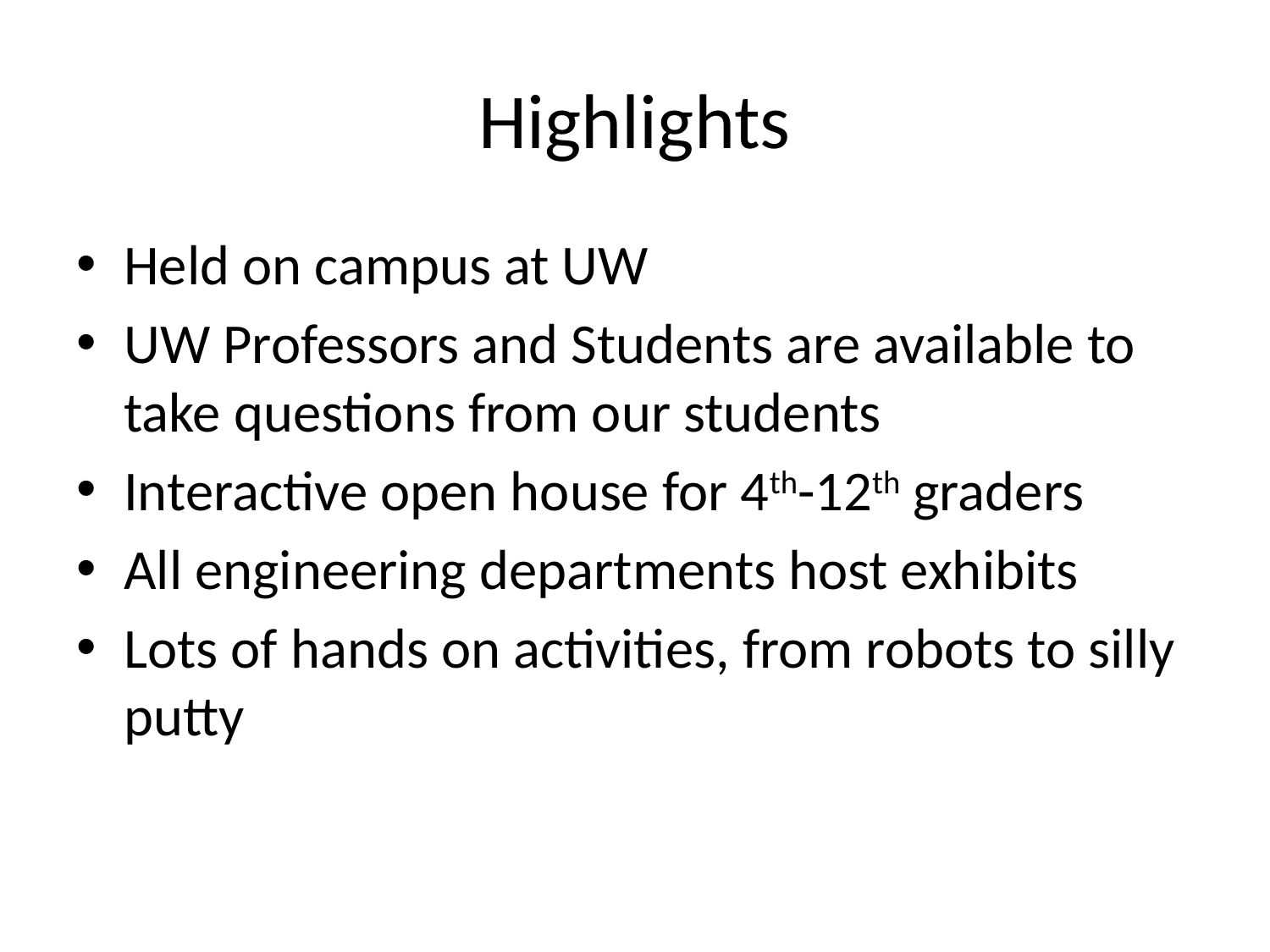

# Highlights
Held on campus at UW
UW Professors and Students are available to take questions from our students
Interactive open house for 4th-12th graders
All engineering departments host exhibits
Lots of hands on activities, from robots to silly putty